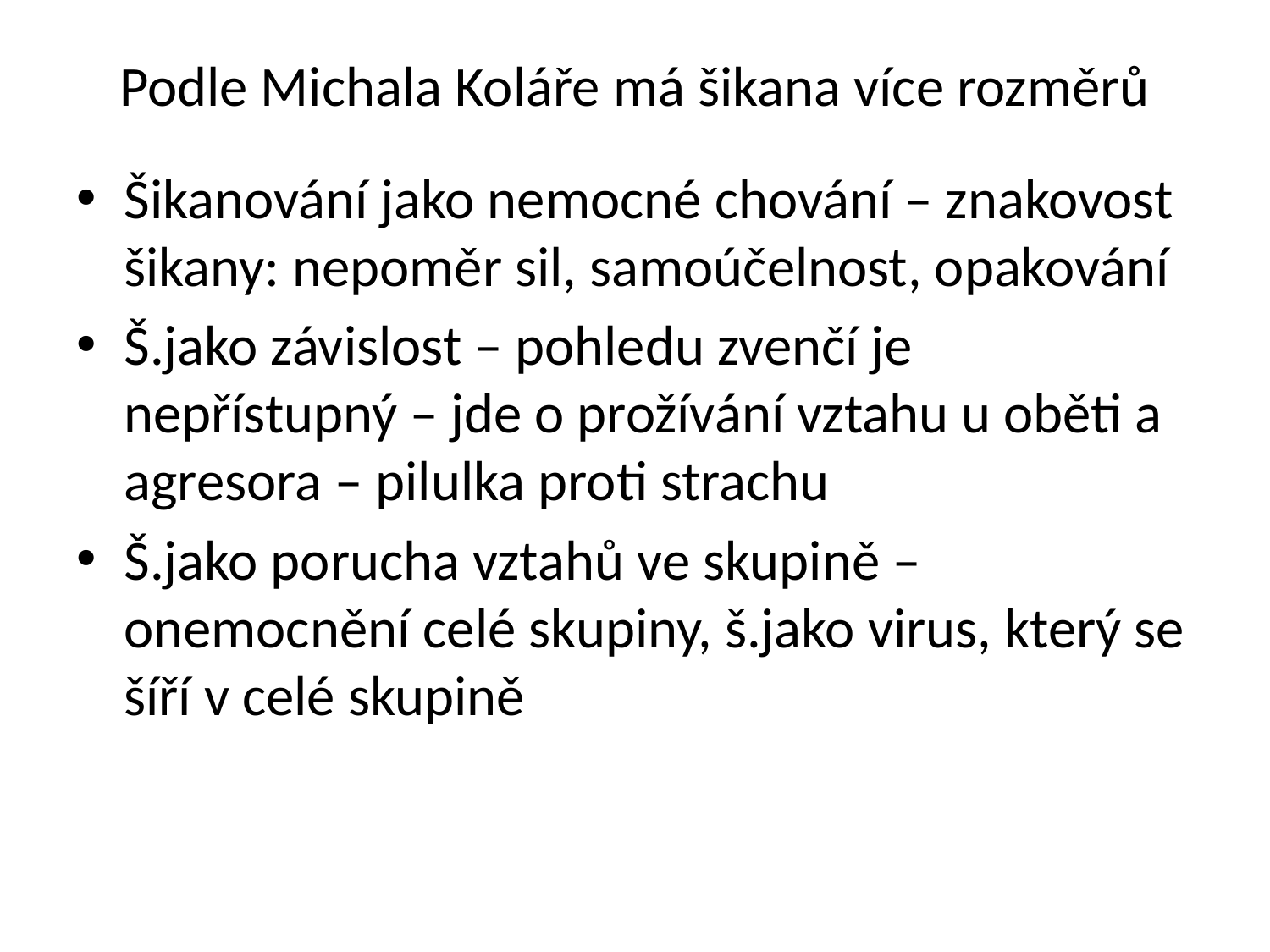

# Podle Michala Koláře má šikana více rozměrů
Šikanování jako nemocné chování – znakovost šikany: nepoměr sil, samoúčelnost, opakování
Š.jako závislost – pohledu zvenčí je nepřístupný – jde o prožívání vztahu u oběti a agresora – pilulka proti strachu
Š.jako porucha vztahů ve skupině – onemocnění celé skupiny, š.jako virus, který se šíří v celé skupině